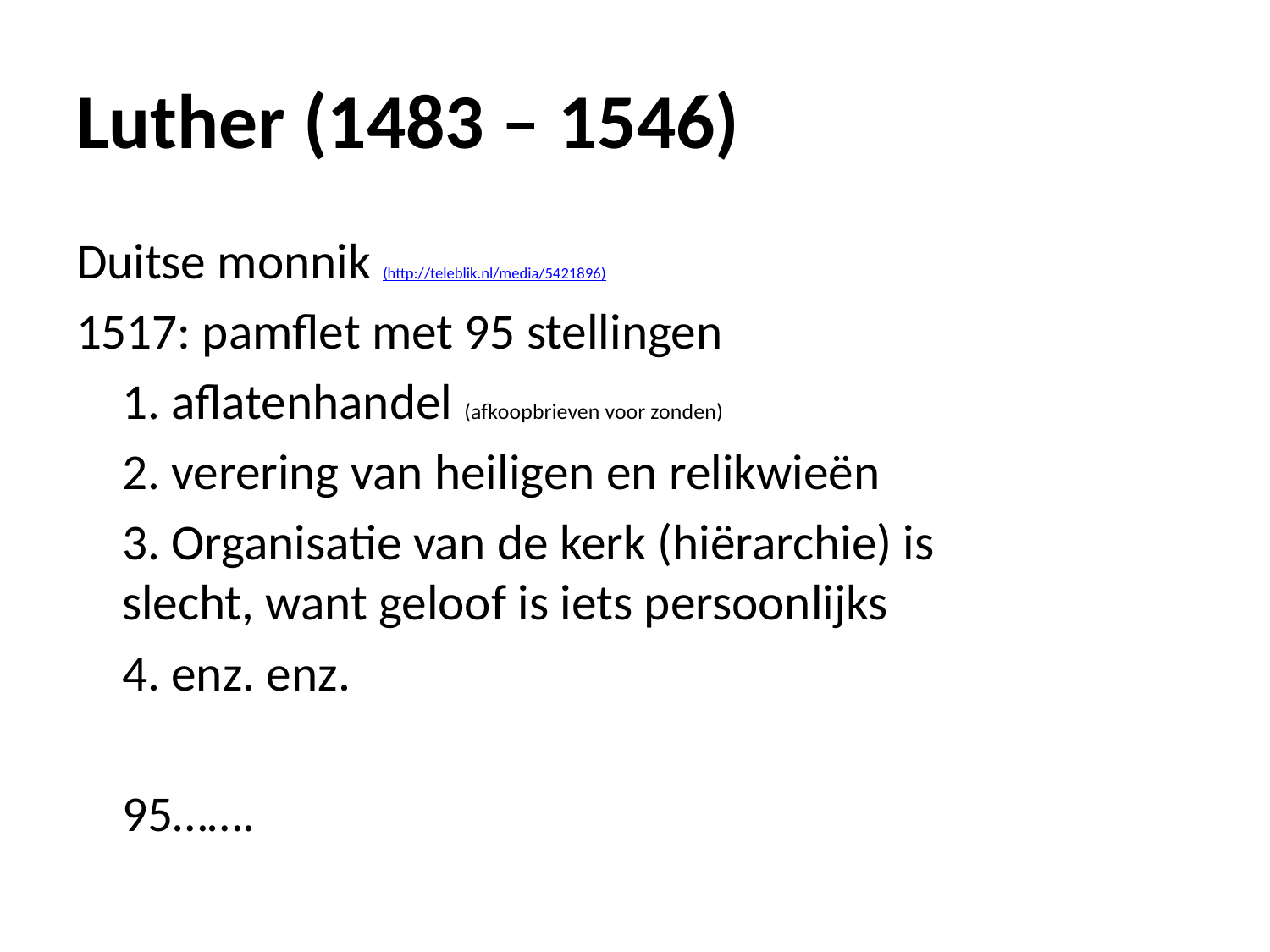

# Luther (1483 – 1546)
Duitse monnik (http://teleblik.nl/media/5421896)
1517: pamflet met 95 stellingen
		1. aflatenhandel (afkoopbrieven voor zonden)
		2. verering van heiligen en relikwieën
		3. Organisatie van de kerk (hiërarchie) is 	 	     slecht, want geloof is iets persoonlijks
		4. enz. enz.

		95…….